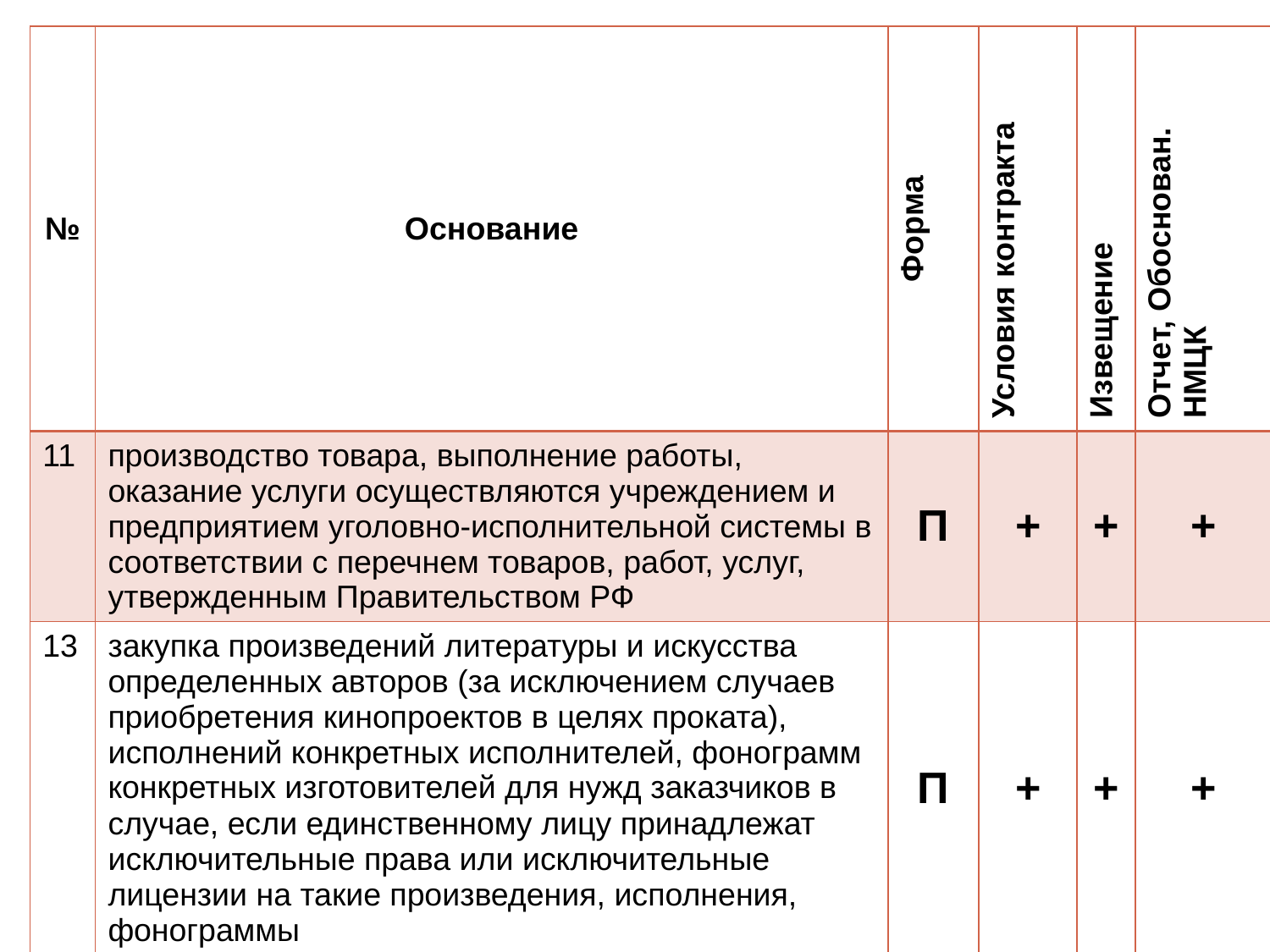

| № | Основание | Форма | Условия контракта | Извещение | Отчет, Обоснован. НМЦК |
| --- | --- | --- | --- | --- | --- |
| 11 | производство товара, выполнение работы, оказание услуги осуществляются учреждением и предприятием уголовно-исполнительной системы в соответствии с перечнем товаров, работ, услуг, утвержденным Правительством РФ | П | + | + | + |
| 13 | закупка произведений литературы и искусства определенных авторов (за исключением случаев приобретения кинопроектов в целях проката), исполнений конкретных исполнителей, фонограмм конкретных изготовителей для нужд заказчиков в случае, если единственному лицу принадлежат исключительные права или исключительные лицензии на такие произведения, исполнения, фонограммы | П | + | + | + |